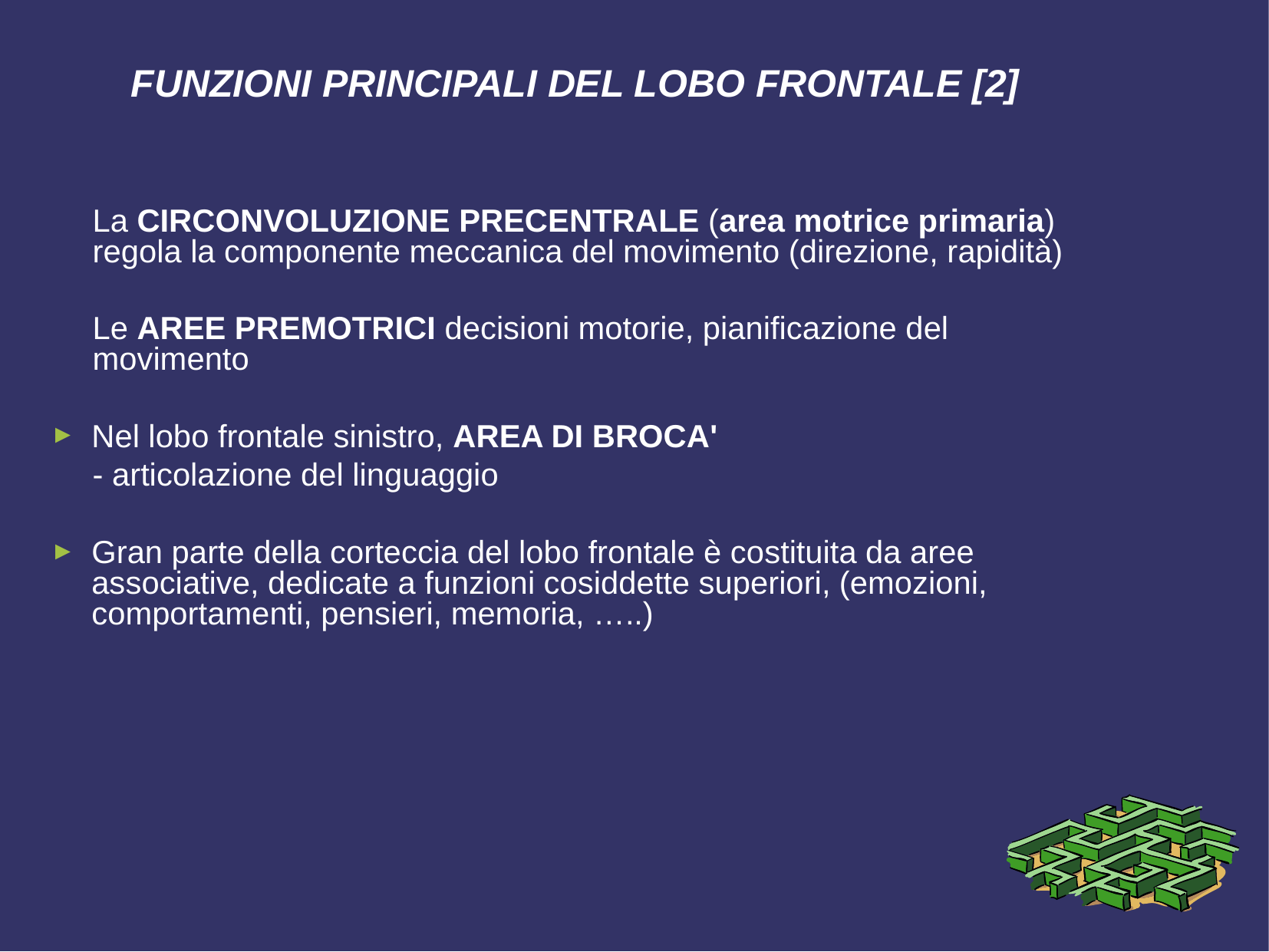

# FUNZIONI PRINCIPALI DEL LOBO FRONTALE [2]
	La CIRCONVOLUZIONE PRECENTRALE (area motrice primaria) regola la componente meccanica del movimento (direzione, rapidità)

	Le AREE PREMOTRICI decisioni motorie, pianificazione del movimento

Nel lobo frontale sinistro, AREA DI BROCA'
	- articolazione del linguaggio

Gran parte della corteccia del lobo frontale è costituita da aree associative, dedicate a funzioni cosiddette superiori, (emozioni, comportamenti, pensieri, memoria, …..)